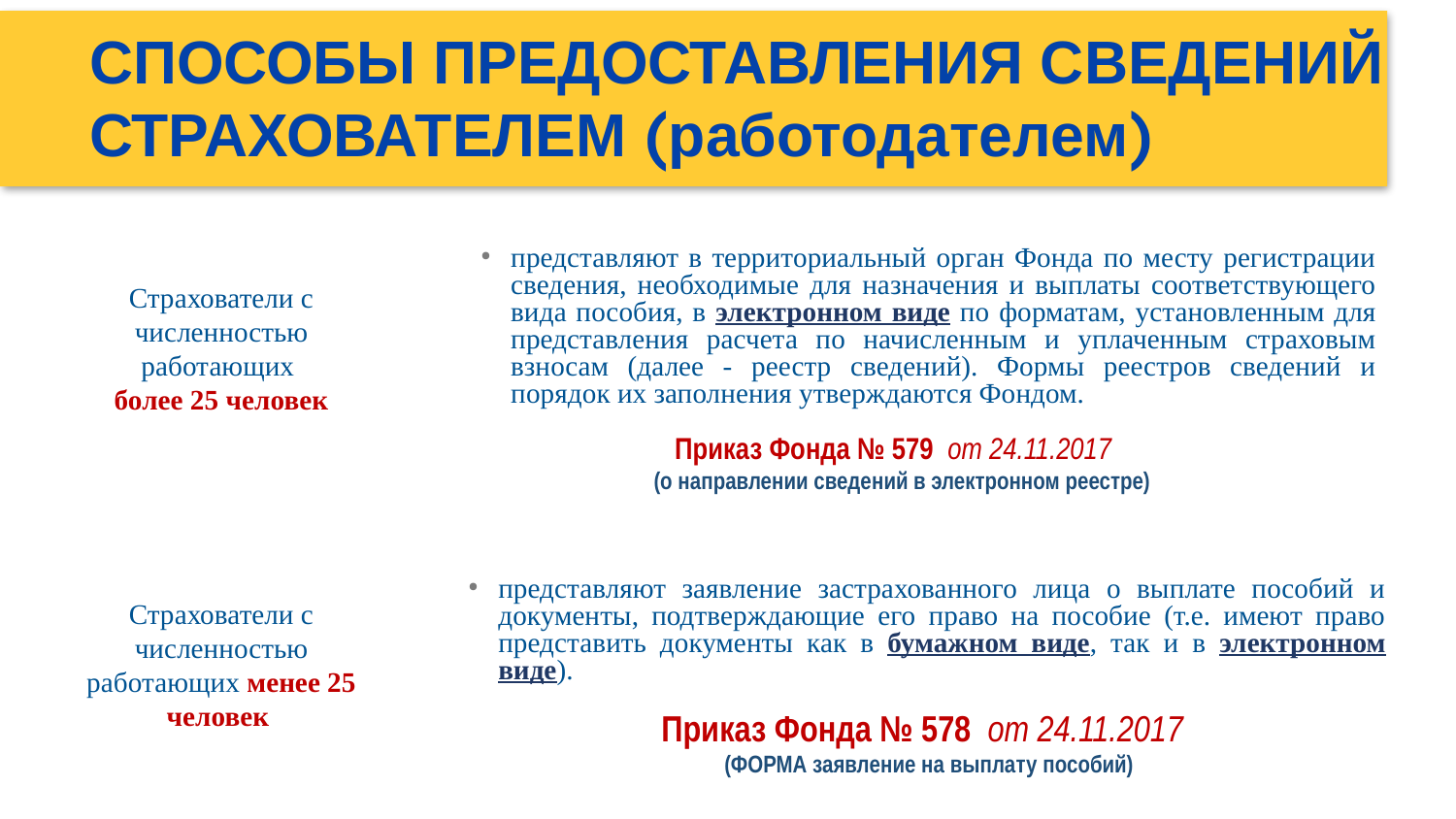

СПОСОБЫ ПРЕДОСТАВЛЕНИЯ СВЕДЕНИЙ СТРАХОВАТЕЛЕМ (работодателем)
представляют в территориальный орган Фонда по месту регистрации сведения, необходимые для назначения и выплаты соответствующего вида пособия, в электронном виде по форматам, установленным для представления расчета по начисленным и уплаченным страховым взносам (далее - реестр сведений). Формы реестров сведений и порядок их заполнения утверждаются Фондом.
Страхователи с численностью работающих
более 25 человек
Приказ Фонда № 579  от 24.11.2017
  (о направлении сведений в электронном реестре)
представляют заявление застрахованного лица о выплате пособий и документы, подтверждающие его право на пособие (т.е. имеют право представить документы как в бумажном виде, так и в электронном виде).
Страхователи с численностью работающих менее 25 человек

Приказ Фонда № 578  от 24.11.2017
(ФОРМА заявление на выплату пособий)